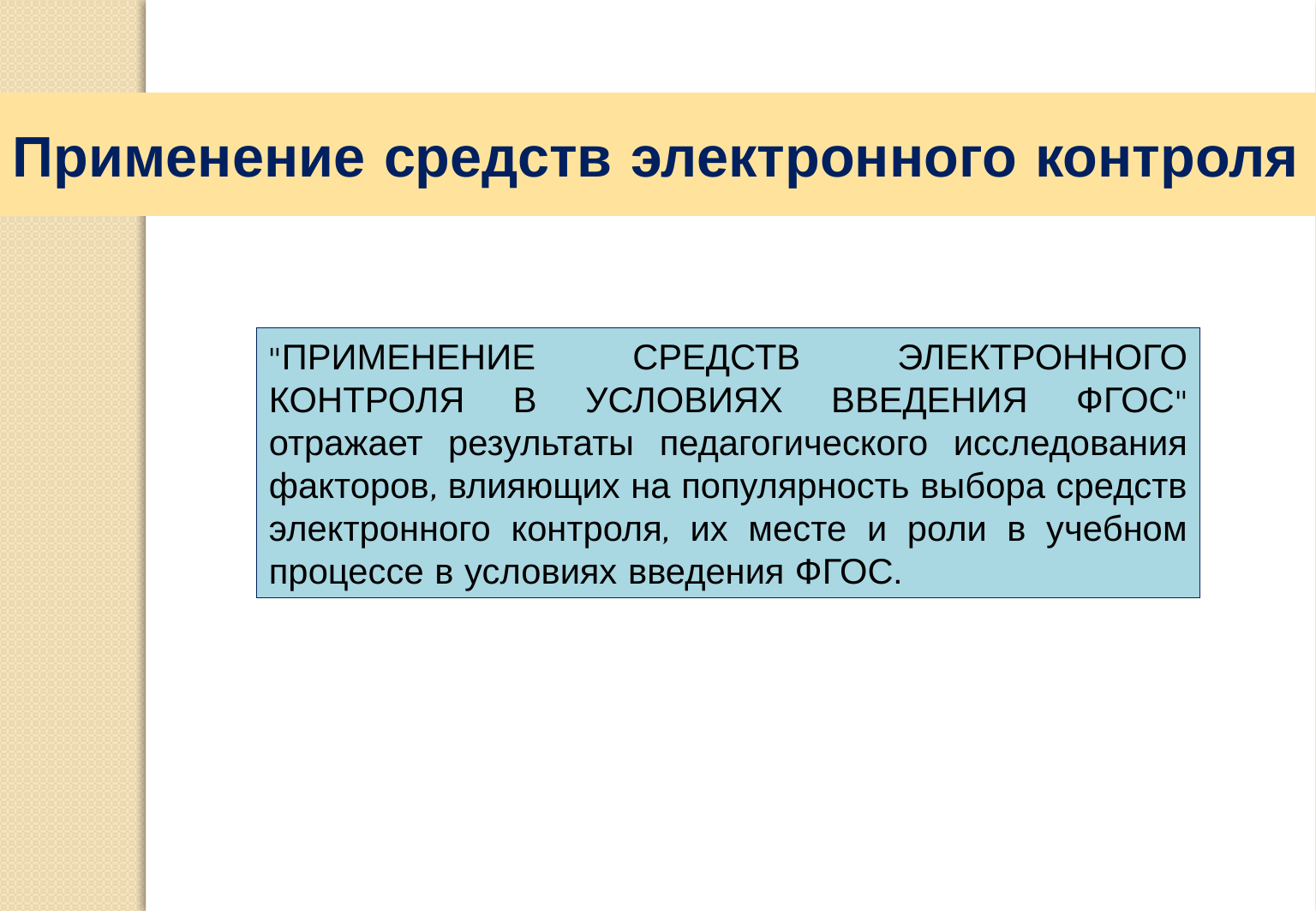

Применение средств электронного контроля
"ПРИМЕНЕНИЕ СРЕДСТВ ЭЛЕКТРОННОГО КОНТРОЛЯ В УСЛОВИЯХ ВВЕДЕНИЯ ФГОС" отражает результаты педагогического исследования факторов, влияющих на популярность выбора средств электронного контроля, их месте и роли в учебном процессе в условиях введения ФГОС.